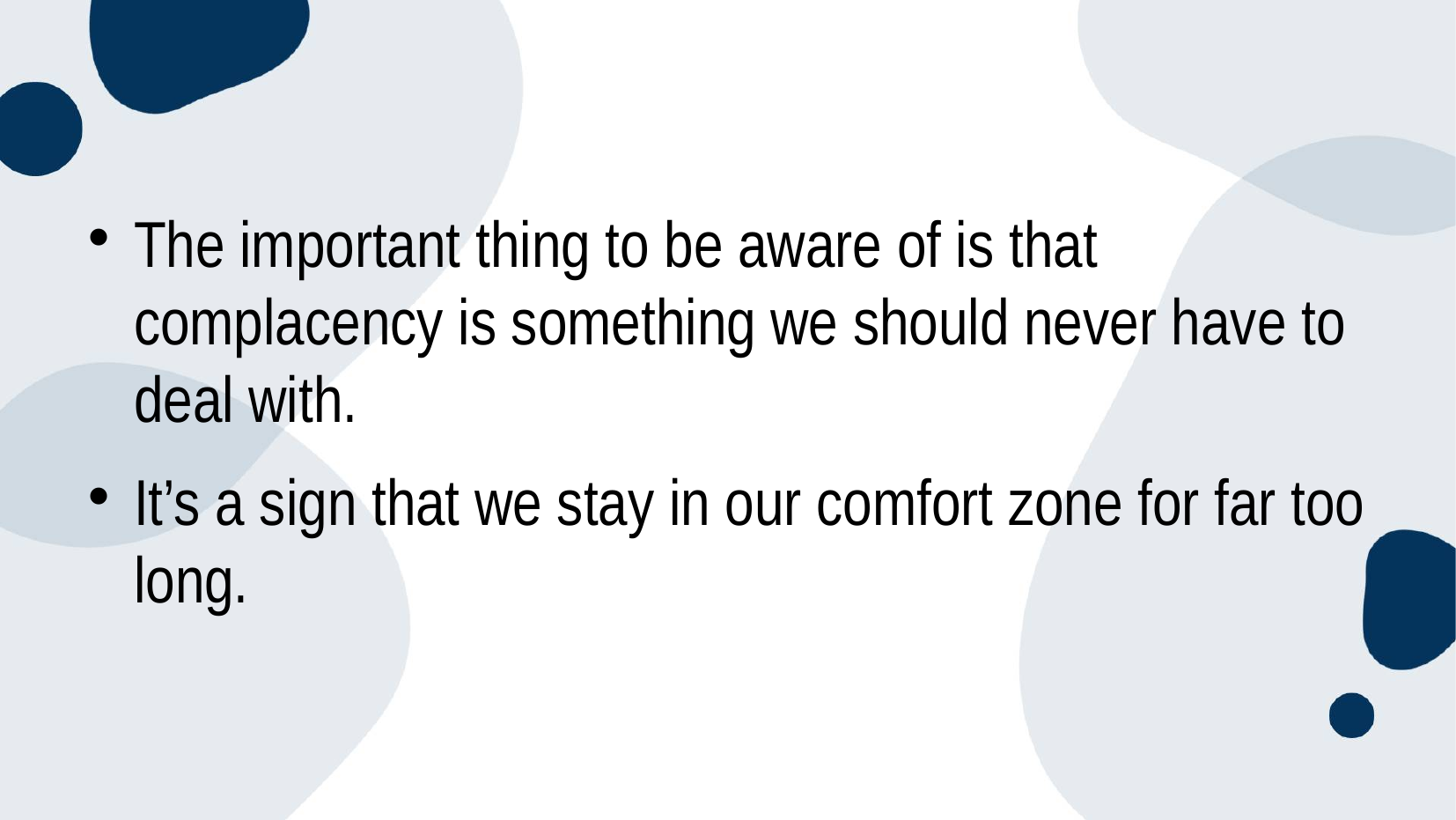

#
The important thing to be aware of is that complacency is something we should never have to deal with.
It’s a sign that we stay in our comfort zone for far too long.